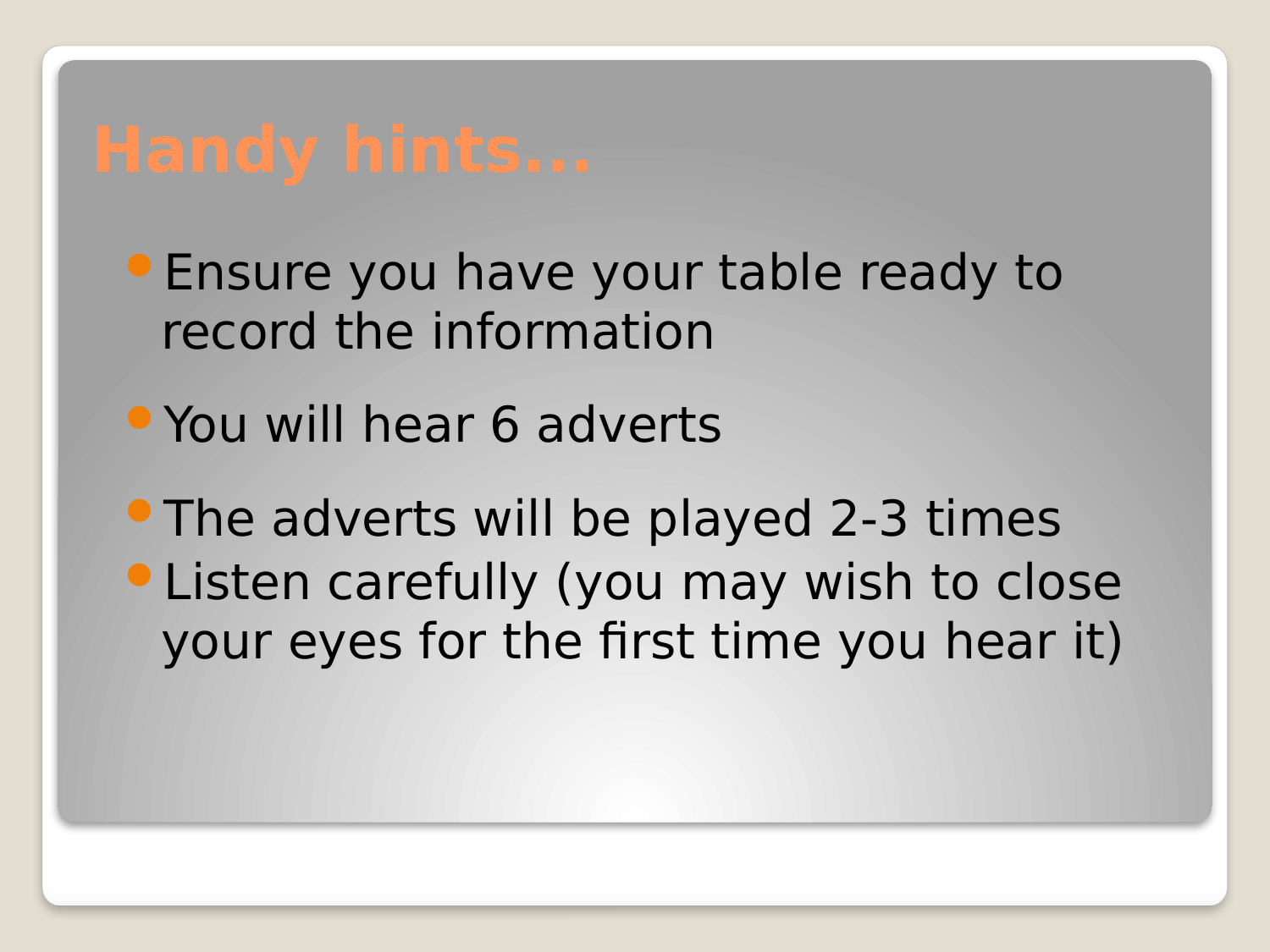

# Handy hints...
Ensure you have your table ready to record the information
You will hear 6 adverts
The adverts will be played 2-3 times
Listen carefully (you may wish to close your eyes for the first time you hear it)